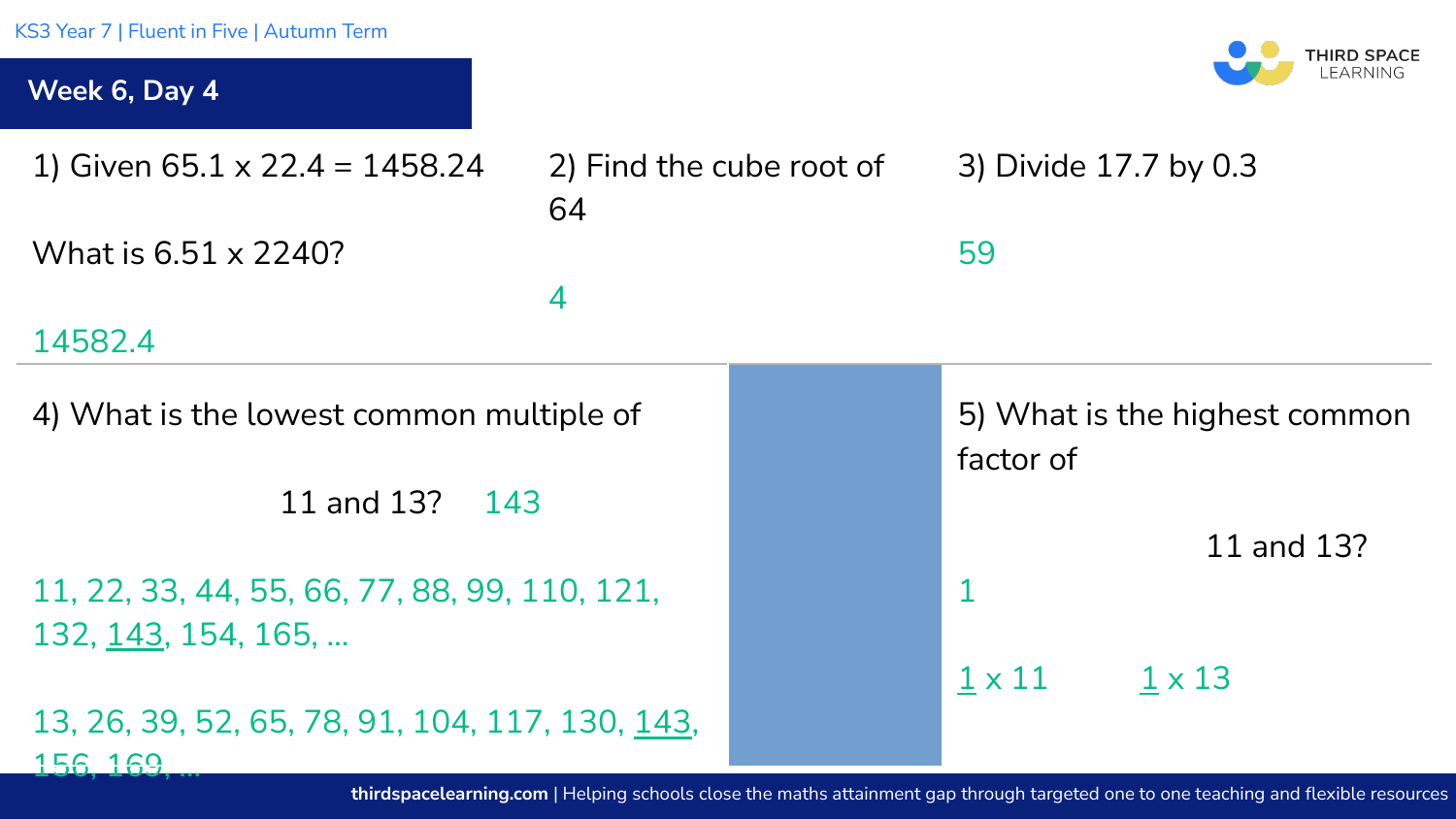

Week 6, Day 4
| 1) Given 65.1 x 22.4 = 1458.24 What is 6.51 x 2240? 14582.4 |  | 2) Find the cube root of 64 4 |  | 3) Divide 17.7 by 0.3 59 |
| --- | --- | --- | --- | --- |
| 4) What is the lowest common multiple of 11 and 13? 143 11, 22, 33, 44, 55, 66, 77, 88, 99, 110, 121, 132, 143, 154, 165, … 13, 26, 39, 52, 65, 78, 91, 104, 117, 130, 143, 156, 169, … |  |  | 5) What is the highest common factor of 11 and 13? 1 1 x 11 1 x 13 |  |